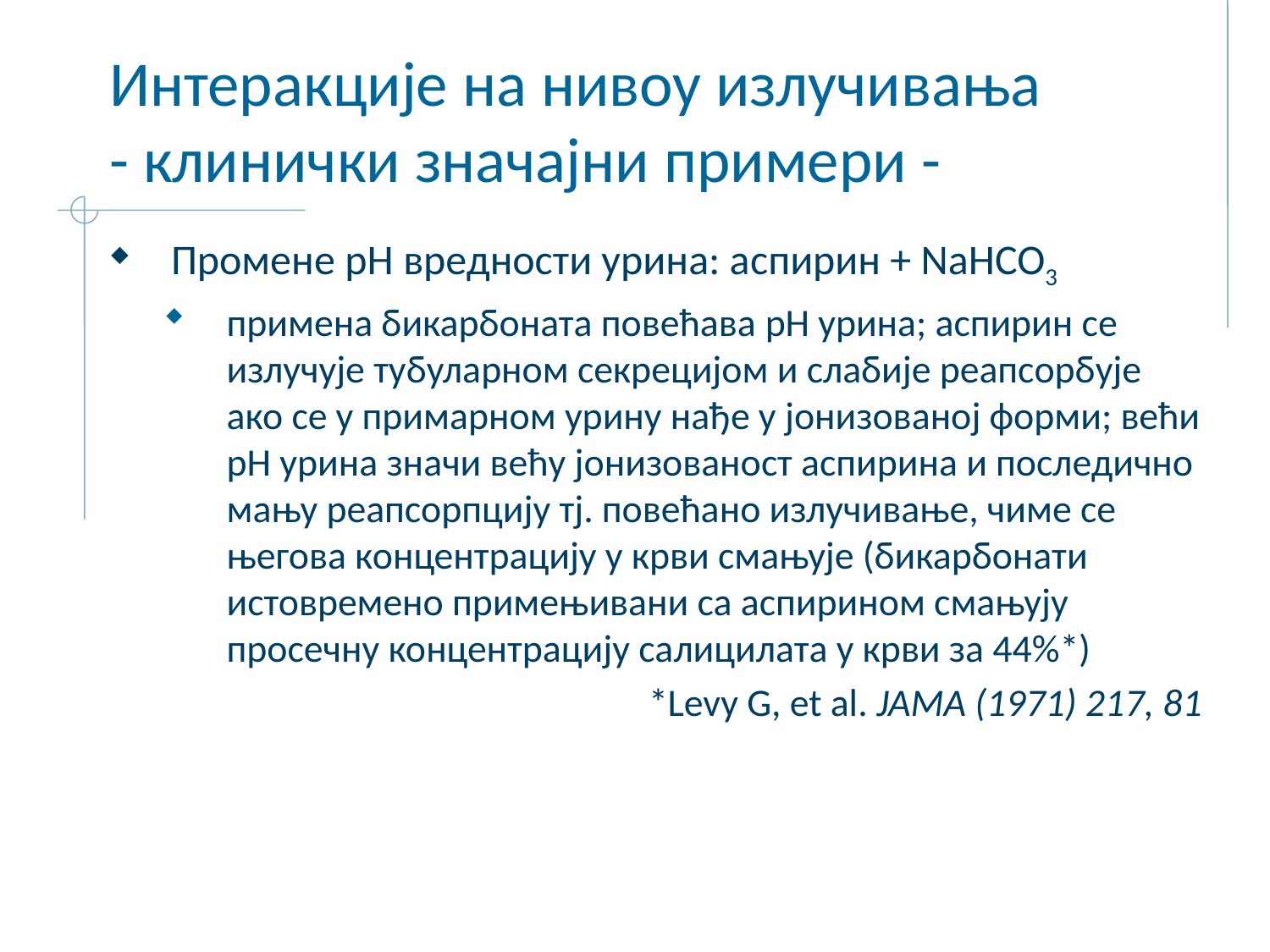

# Интеракције на нивоу излучивања - клинички значајни примери -
Промене pH вредности урина: aспирин + NaHCO3
примена бикарбоната повећава pH урина; аспирин се излучује тубуларном секрецијом и слабије реапсорбује ако се у примарном урину нађе у јонизованој форми; већи pH урина значи већу јонизованост аспирина и последично мању реапсорпцију тј. повећано излучивање, чиме се његова концентрацију у крви смањује (бикарбонати истовремено примењивани са аспирином смањују просечну концентрацију салицилата у крви за 44%*)
*Levy G, et al. JAMA (1971) 217, 81